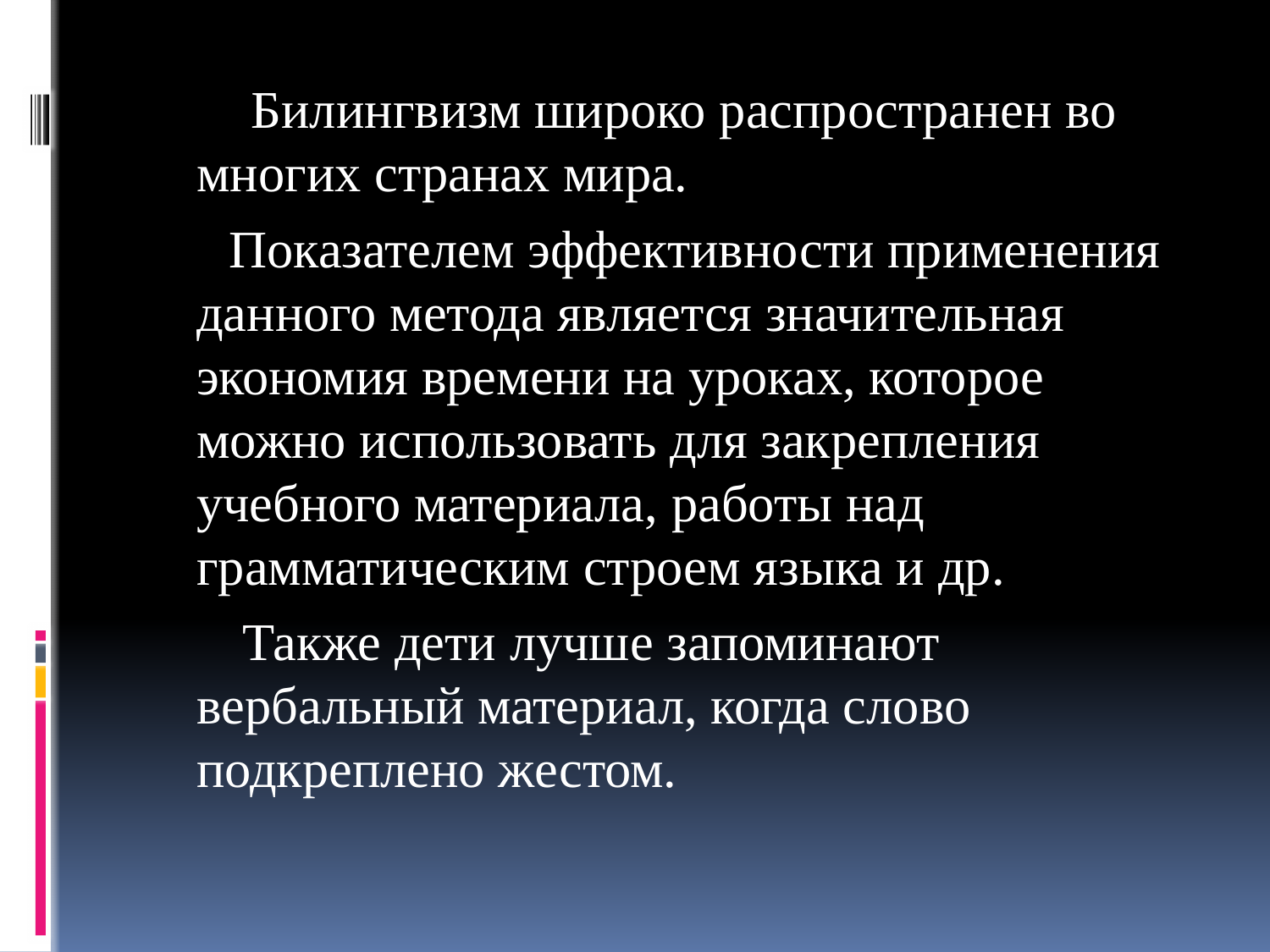

Билингвизм широко распространен во многих странах мира.
      Показателем эффективности применения данного метода является значительная экономия времени на уроках, которое можно использовать для закрепления учебного материала, работы над грамматическим строем языка и др.
       Также дети лучше запоминают вербальный материал, когда слово подкреплено жестом.